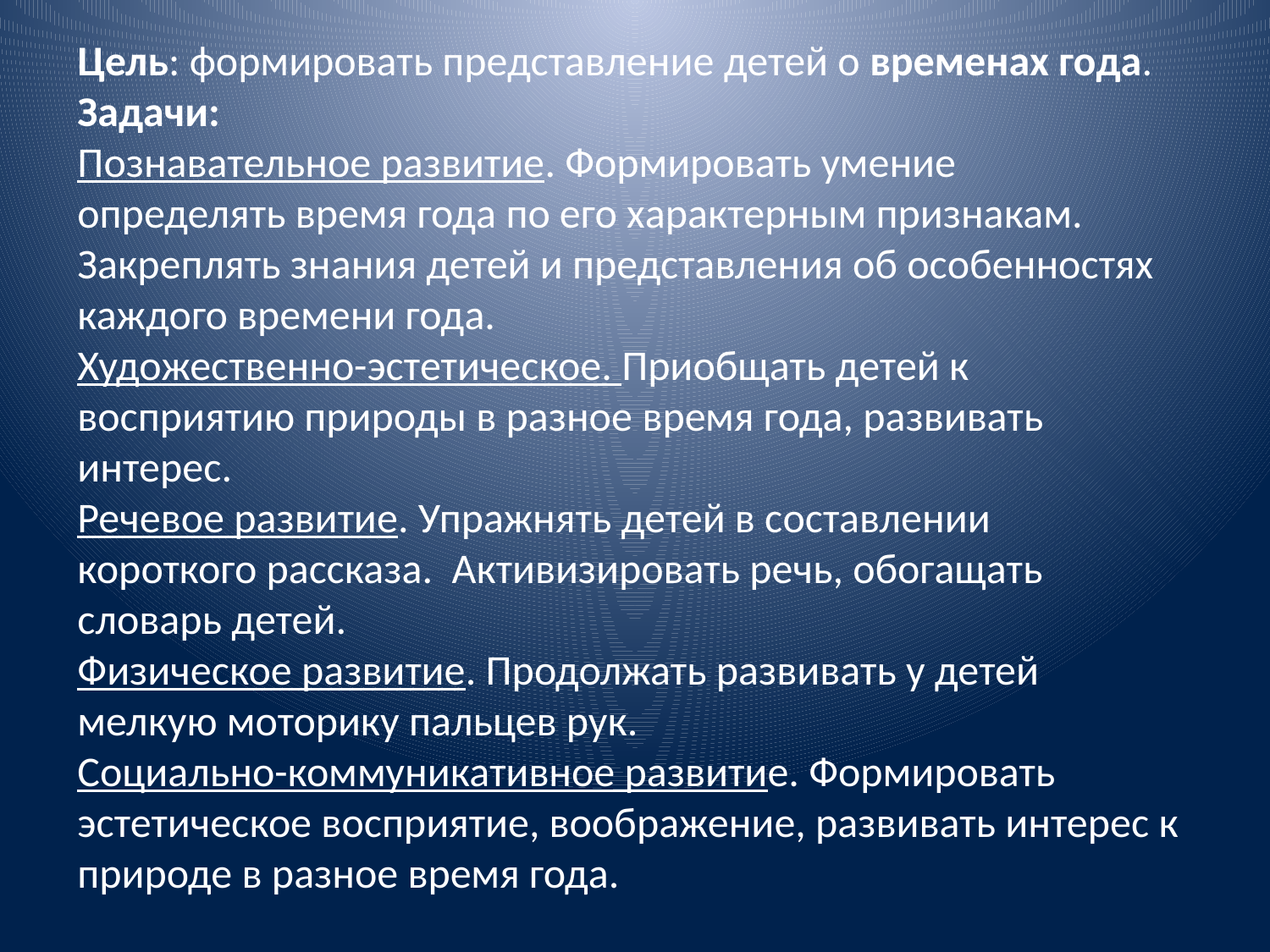

Цель: формировать представление детей о временах года.
Задачи:
Познавательное развитие. Формировать умение определять время года по его характерным признакам. Закреплять знания детей и представления об особенностях каждого времени года.
Художественно-эстетическое. Приобщать детей к восприятию природы в разное время года, развивать интерес.
Речевое развитие. Упражнять детей в составлении короткого рассказа.  Активизировать речь, обогащать словарь детей.
Физическое развитие. Продолжать развивать у детей мелкую моторику пальцев рук.
Социально-коммуникативное развитие. Формировать эстетическое восприятие, воображение, развивать интерес к природе в разное время года.